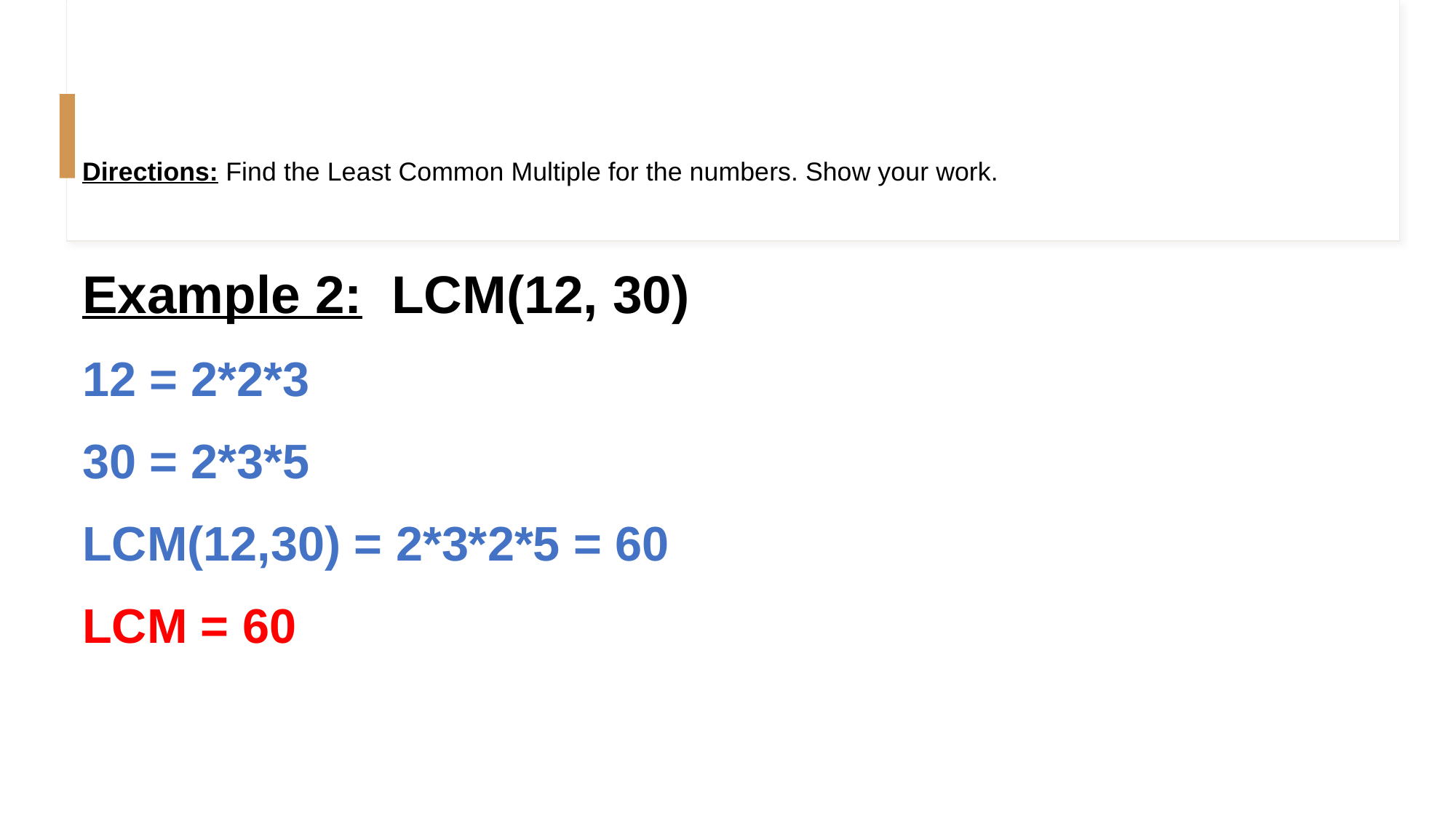

# Directions: Find the Least Common Multiple for the numbers. Show your work.
Example 2:  LCM(12, 30)
12 = 2*2*3
30 = 2*3*5
LCM(12,30) = 2*3*2*5 = 60
LCM = 60